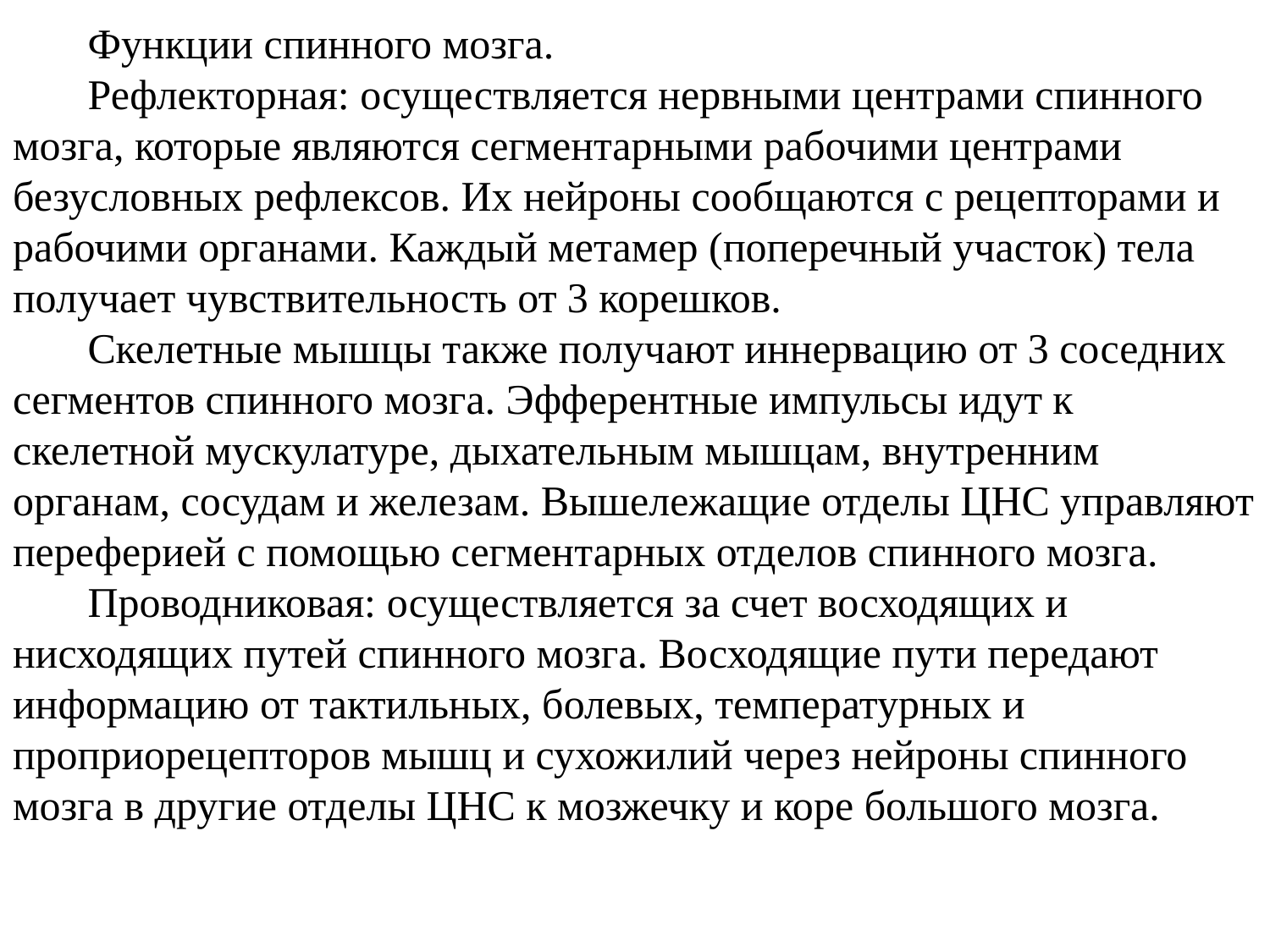

Функции спинного мозга.
Рефлекторная: осуществляется нервными центрами спинного мозга, которые являются сегментарными рабочими центрами безусловных рефлексов. Их нейроны сообщаются с рецепторами и рабочими органами. Каждый метамер (поперечный участок) тела получает чувствительность от 3 корешков.
Скелетные мышцы также получают иннервацию от 3 соседних сегментов спинного мозга. Эфферентные импульсы идут к скелетной мускулатуре, дыхательным мышцам, внутренним органам, сосудам и железам. Вышележащие отделы ЦНС управляют переферией с помощью сегментарных отделов спинного мозга.
Проводниковая: осуществляется за счет восходящих и нисходящих путей спинного мозга. Восходящие пути передают информацию от тактильных, болевых, температурных и проприорецепторов мышц и сухожилий через нейроны спинного мозга в другие отделы ЦНС к мозжечку и коре большого мозга.